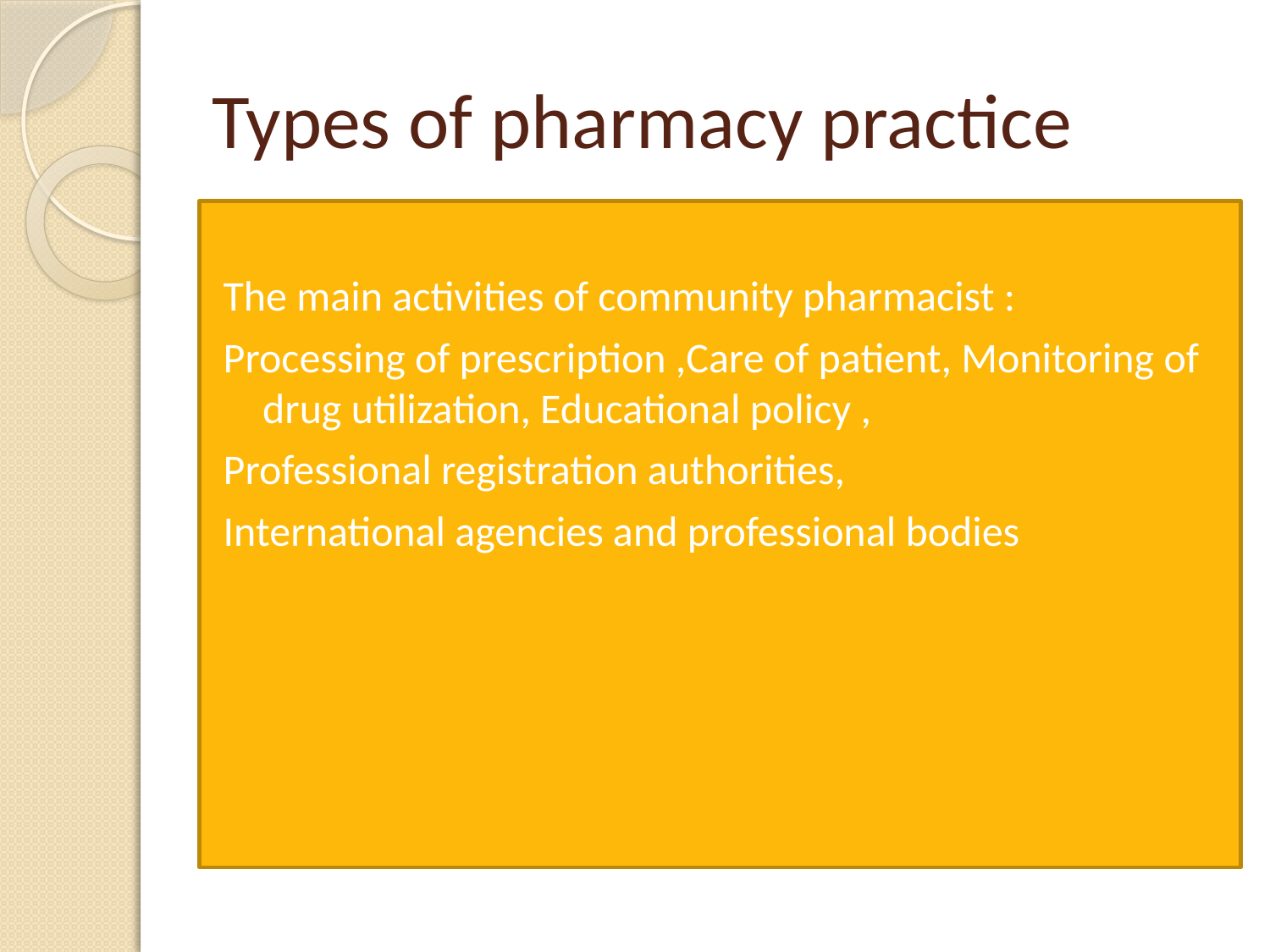

# Types of pharmacy practice

The main activities of community pharmacist :
Processing of prescription ,Care of patient, Monitoring of drug utilization, Educational policy ,
Professional registration authorities,
International agencies and professional bodies